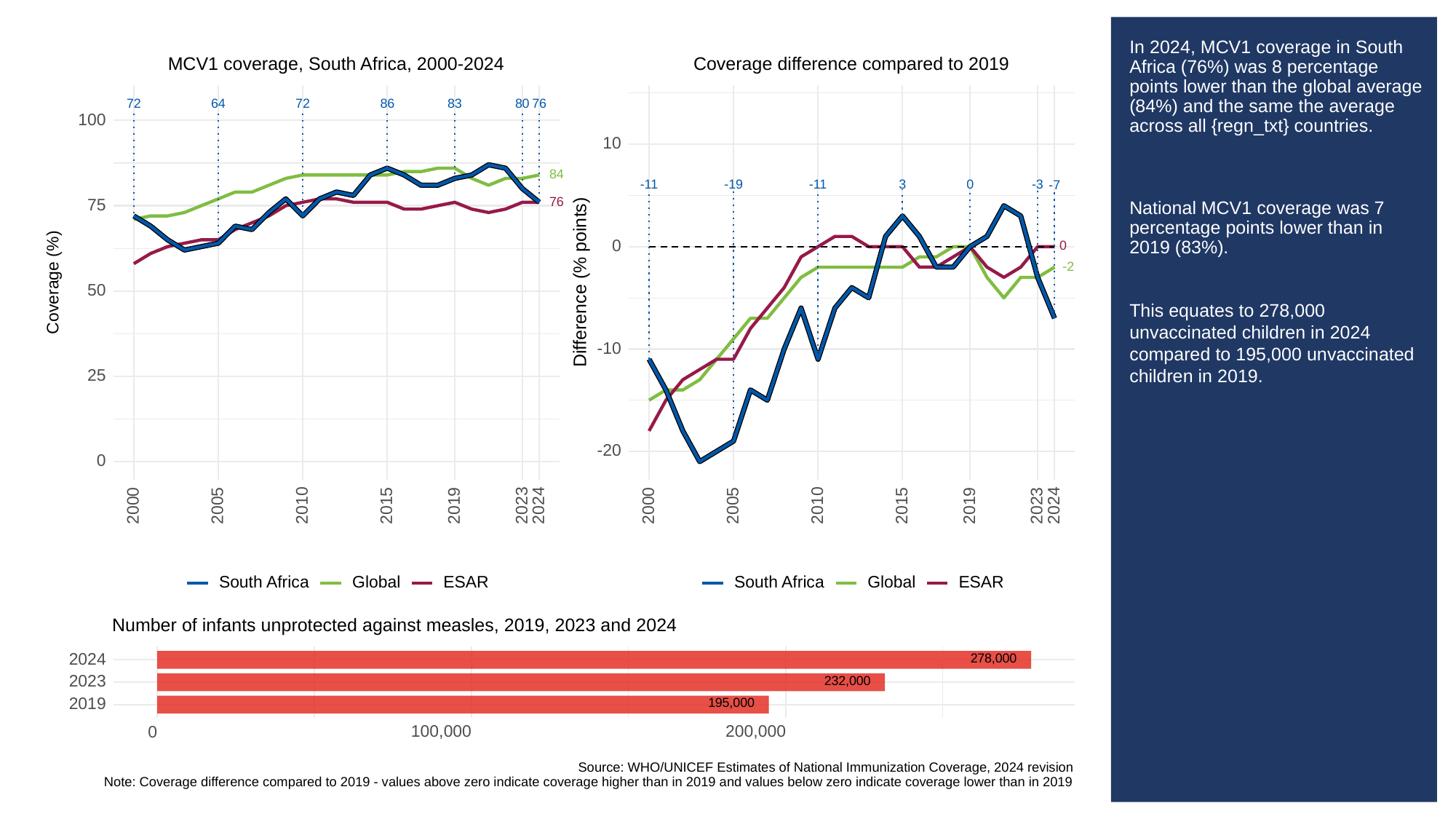

# In 2024, MCV1 coverage in South Africa (76%) was 8 percentage points lower than the global average (84%) and the same the average across all {regn_txt} countries.

National MCV1 coverage was 7 percentage points lower than in 2019 (83%).

This equates to 278,000 unvaccinated children in 2024 compared to 195,000 unvaccinated children in 2019.

MCV1 coverage, South Africa, 2000-2024
Coverage difference compared to 2019

83
64
86
80
76
72
72

100

10

84
3
-3
-19
0
-11
-11
-7

76

75

0
0

-2
Difference (% points)
Coverage (%)
50

-10

25

-20

0

2023
2023
2000
2005
2010
2015
2019
2024
2000
2005
2010
2015
2019
2024
South Africa
Global
ESAR
South Africa
Global
ESAR

Number of infants unprotected against measles, 2019, 2023 and 2024

278,000
2024

232,000
2023

195,000
2019

100,000
200,000
0
Source: WHO/UNICEF Estimates of National Immunization Coverage, 2024 revision
Note: Coverage difference compared to 2019 - values above zero indicate coverage higher than in 2019 and values below zero indicate coverage lower than in 2019